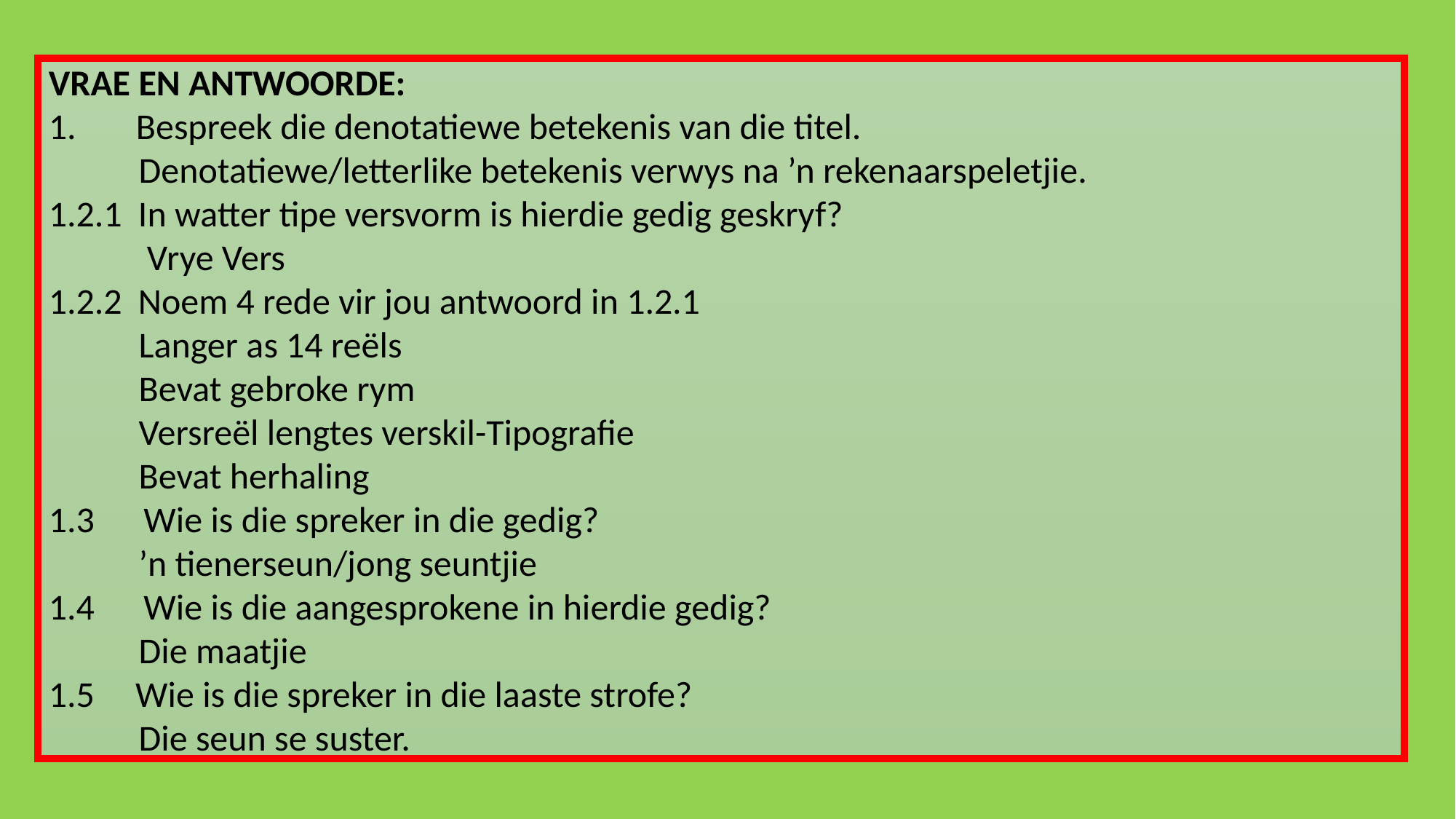

VRAE EN ANTWOORDE:
    Bespreek die denotatiewe betekenis van die titel.
           Denotatiewe/letterlike betekenis verwys na ’n rekenaarspeletjie.
1.2.1  In watter tipe versvorm is hierdie gedig geskryf?
            Vrye Vers
1.2.2  Noem 4 rede vir jou antwoord in 1.2.1
           Langer as 14 reëls
           Bevat gebroke rym
           Versreël lengtes verskil-Tipografie
           Bevat herhaling
1.3      Wie is die spreker in die gedig?
           ’n tienerseun/jong seuntjie
1.4      Wie is die aangesprokene in hierdie gedig?
           Die maatjie
1.5     Wie is die spreker in die laaste strofe?
           Die seun se suster.